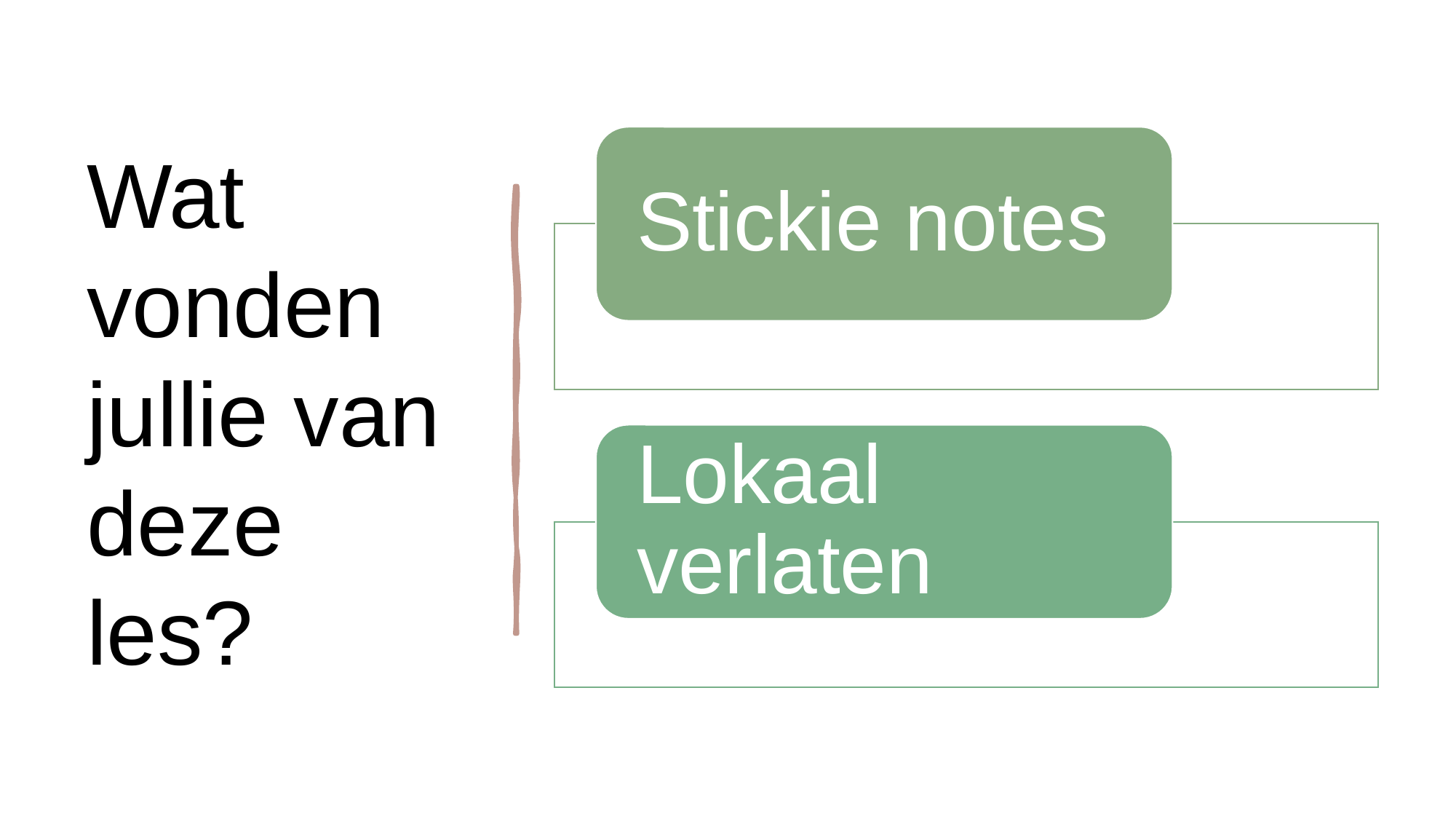

Stickie notes
Lokaal verlaten
# Wat vonden jullie van deze les?